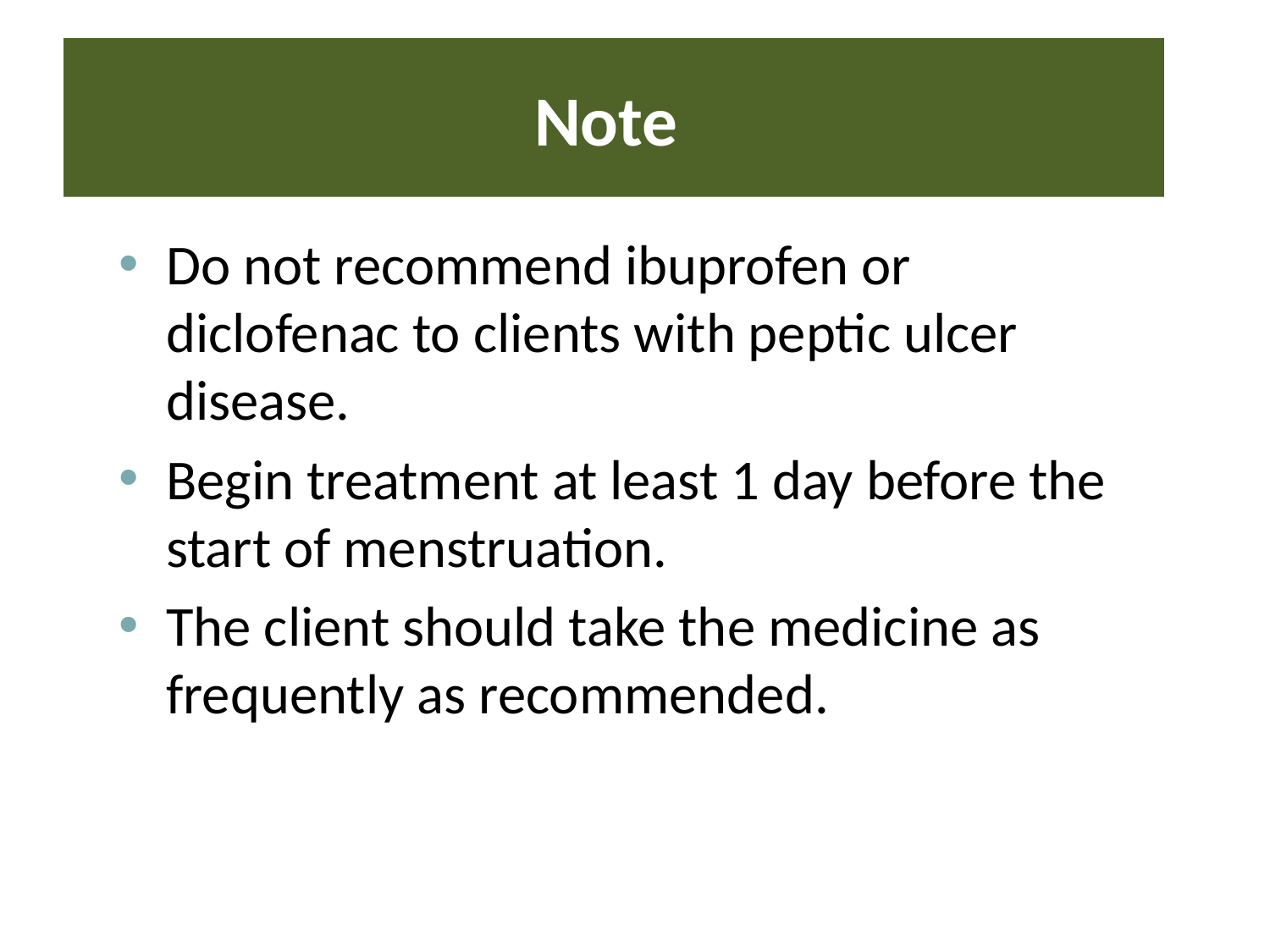

# Note
Do not recommend ibuprofen or diclofenac to clients with peptic ulcer disease.
Begin treatment at least 1 day before the start of menstruation.
The client should take the medicine as frequently as recommended.